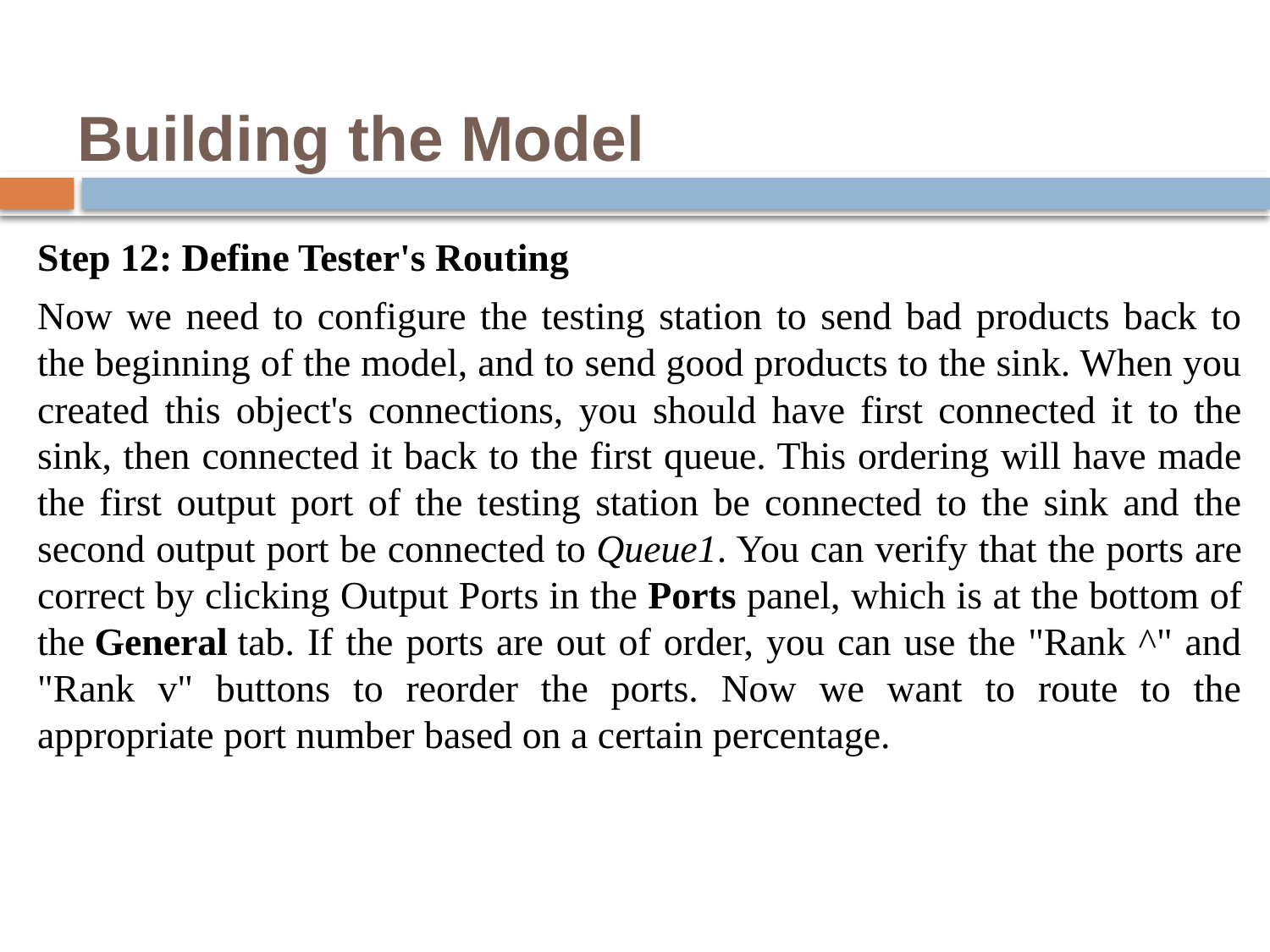

# Building the Model
Step 12: Define Tester's Routing
Now we need to configure the testing station to send bad products back to the beginning of the model, and to send good products to the sink. When you created this object's connections, you should have first connected it to the sink, then connected it back to the first queue. This ordering will have made the first output port of the testing station be connected to the sink and the second output port be connected to Queue1. You can verify that the ports are correct by clicking Output Ports in the Ports panel, which is at the bottom of the General tab. If the ports are out of order, you can use the "Rank ^" and "Rank v" buttons to reorder the ports. Now we want to route to the appropriate port number based on a certain percentage.